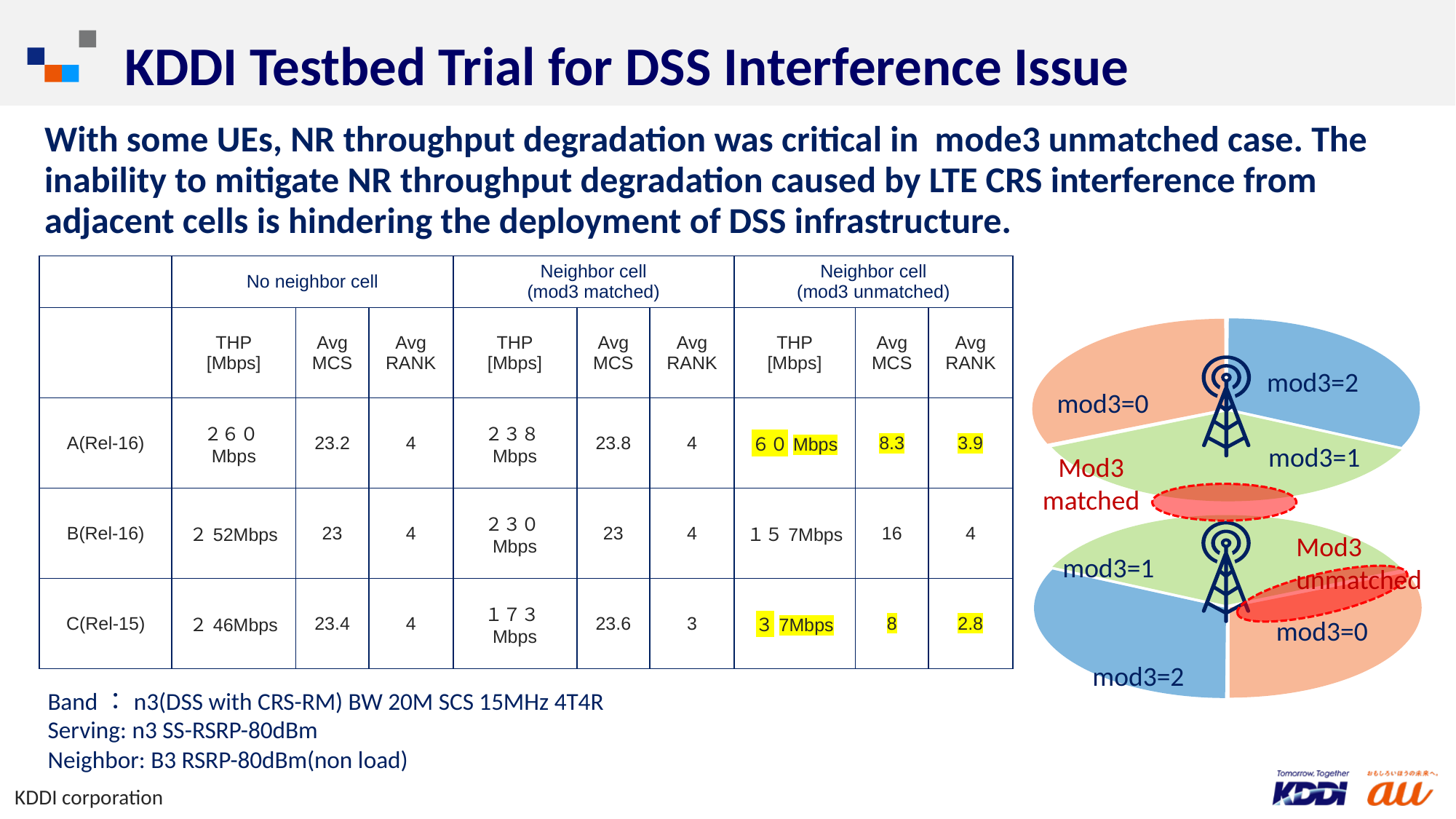

KDDI Testbed Trial for DSS Interference Issue
With some UEs, NR throughput degradation was critical in  mode3 unmatched case. The inability to mitigate NR throughput degradation caused by LTE CRS interference from adjacent cells is hindering the deployment of DSS infrastructure.
|  | No neighbor cell |  |  | Neighbor cell (mod3 matched) |  |  | Neighbor cell (mod3 unmatched) |  |  |
| --- | --- | --- | --- | --- | --- | --- | --- | --- | --- |
|  | THP [Mbps] | Avg MCS | Avg RANK | THP [Mbps] | Avg MCS | Avg RANK | THP [Mbps] | Avg MCS | Avg RANK |
| A(Rel-16) | ２６０Mbps | 23.2 | 4 | ２３８Mbps | 23.8 | 4 | ６０Mbps | 8.3 | 3.9 |
| B(Rel-16) | ２52Mbps | 23 | 4 | ２３０Mbps | 23 | 4 | １５7Mbps | 16 | 4 |
| C(Rel-15) | ２46Mbps | 23.4 | 4 | １７３Mbps | 23.6 | 3 | ３7Mbps | 8 | 2.8 |

mod3=1

mod3=0
mod3=2

Mod3
matched

mod3=1
mod3=0
mod3=2
Mod3
unmatched

Band：n3(DSS with CRS-RM) BW 20M SCS 15MHz 4T4R
Serving: n3 SS-RSRP-80dBm
Neighbor: B3 RSRP-80dBm(non load)